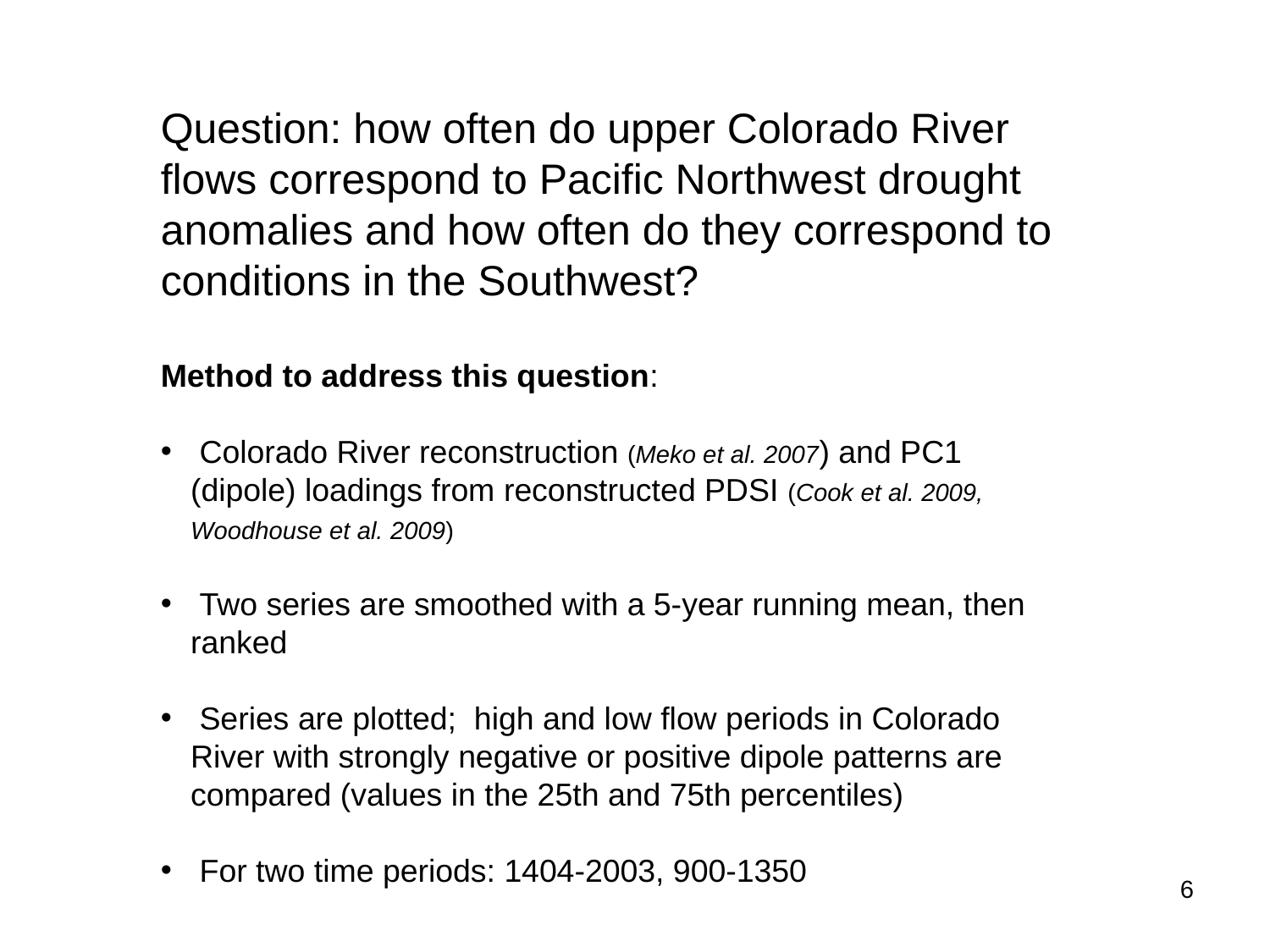

Question: how often do upper Colorado River flows correspond to Pacific Northwest drought anomalies and how often do they correspond to conditions in the Southwest?

Method to address this question:

 Colorado River reconstruction (Meko et al. 2007) and PC1 (dipole) loadings from reconstructed PDSI (Cook et al. 2009, Woodhouse et al. 2009)

 Two series are smoothed with a 5-year running mean, then ranked

 Series are plotted;  high and low flow periods in Colorado River with strongly negative or positive dipole patterns are compared (values in the 25th and 75th percentiles)

 For two time periods: 1404-2003, 900-1350
6